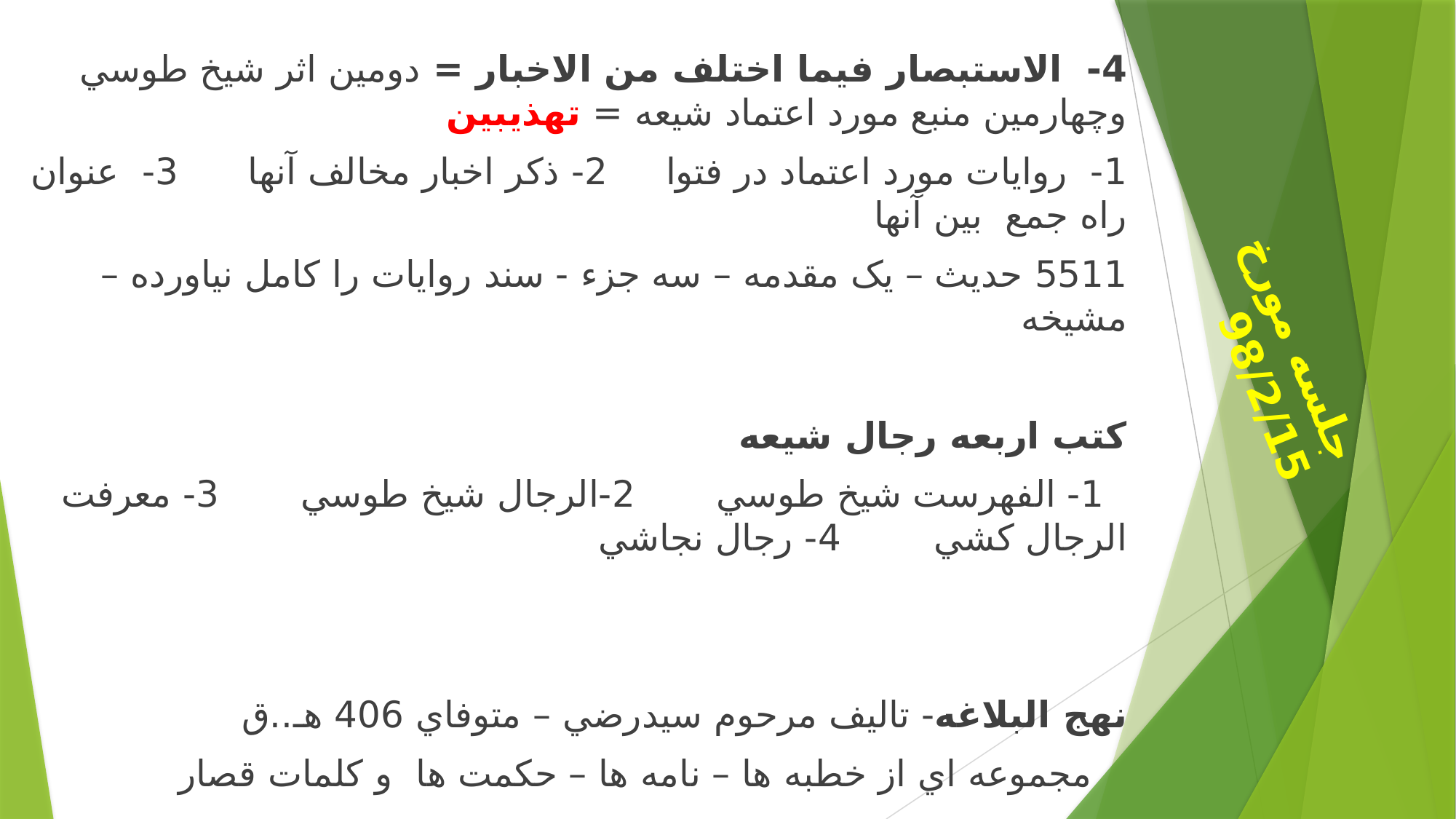

4-  الاستبصار فيما اختلف من الاخبار = دومين اثر شيخ طوسي وچهارمين منبع مورد اعتماد شيعه = تهذيبين
1-  روايات مورد اعتماد در فتوا     2- ذکر اخبار مخالف آنها      3-  عنوان راه جمع  بين آنها
5511 حديث – يک مقدمه – سه جزء - سند روايات را کامل نياورده – مشيخه

کتب اربعه رجال شيعه
  1- الفهرست شيخ طوسي       2-الرجال شيخ طوسي       3- معرفت الرجال کشي        4- رجال نجاشي

نهج البلاغه- تاليف مرحوم سيدرضي – متوفاي 406 هـ..ق
   مجموعه اي از خطبه ها – نامه ها – حکمت ها  و کلمات قصار

جلسه مورخ               98/2/15